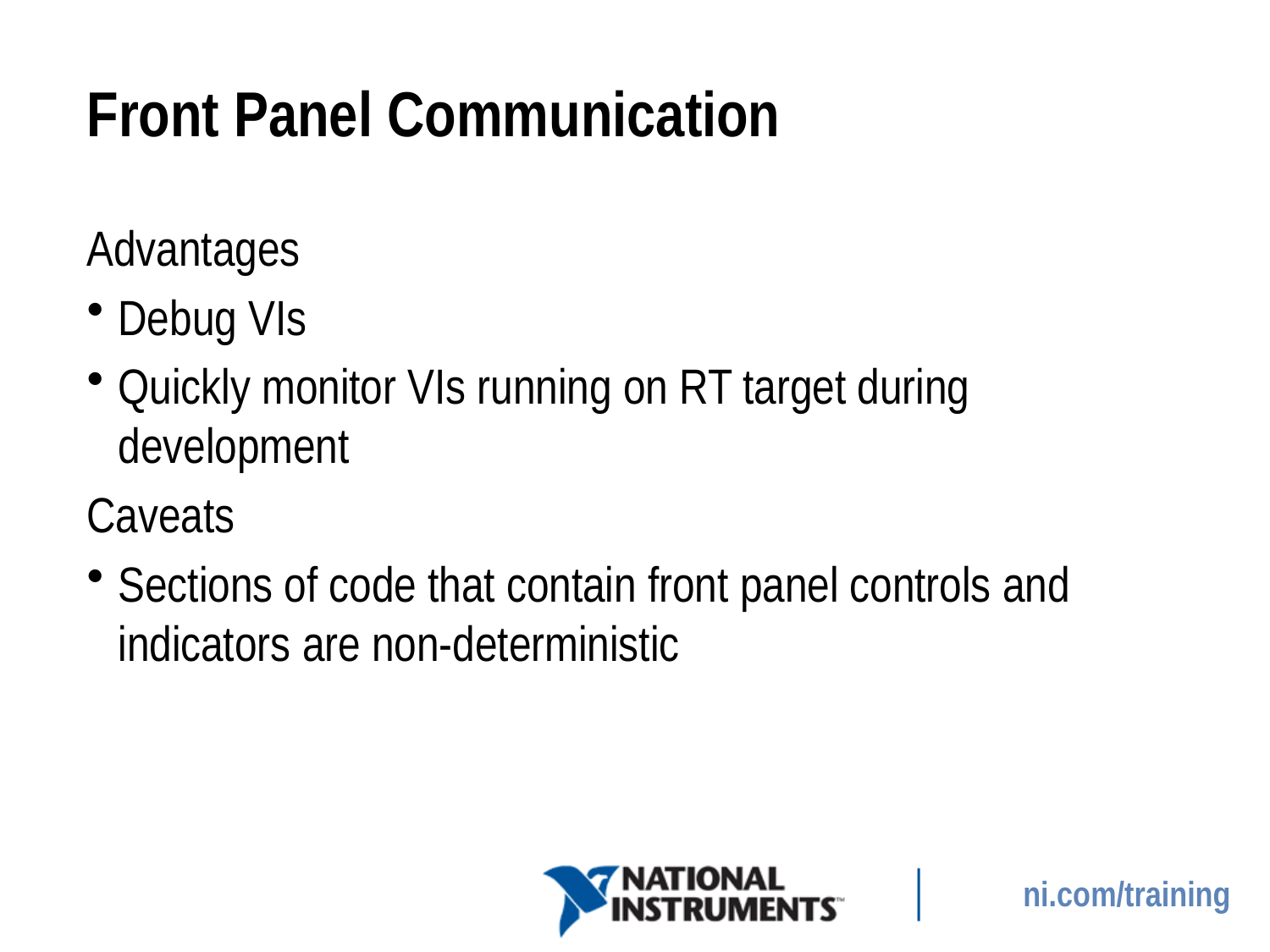

# Front Panel Communication
Advantages
Debug VIs
Quickly monitor VIs running on RT target during development
Caveats
Sections of code that contain front panel controls and indicators are non-deterministic